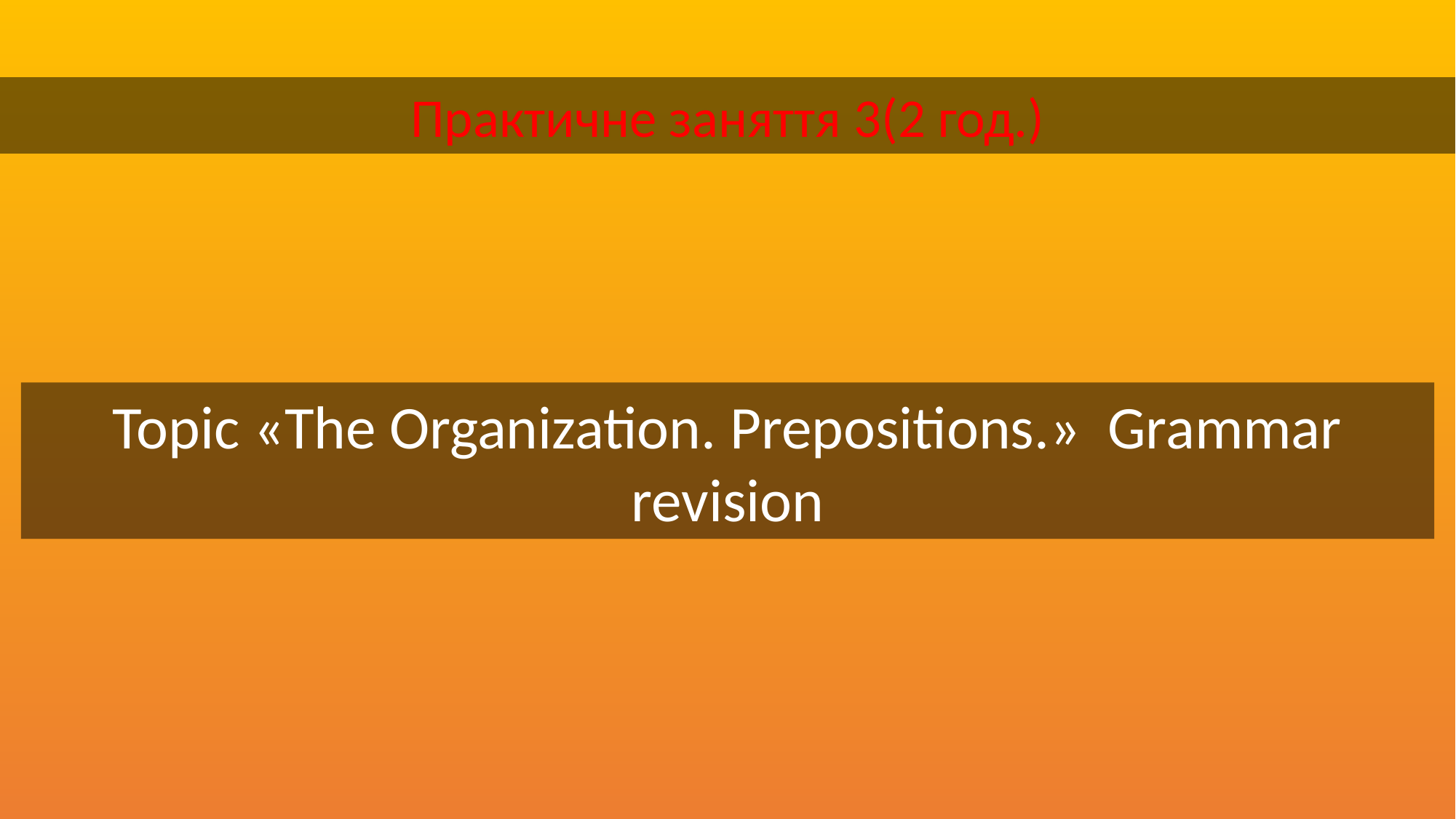

Практичне заняття 3(2 год.)
Topic «The Organization. Prepositions.»  Grammar revision